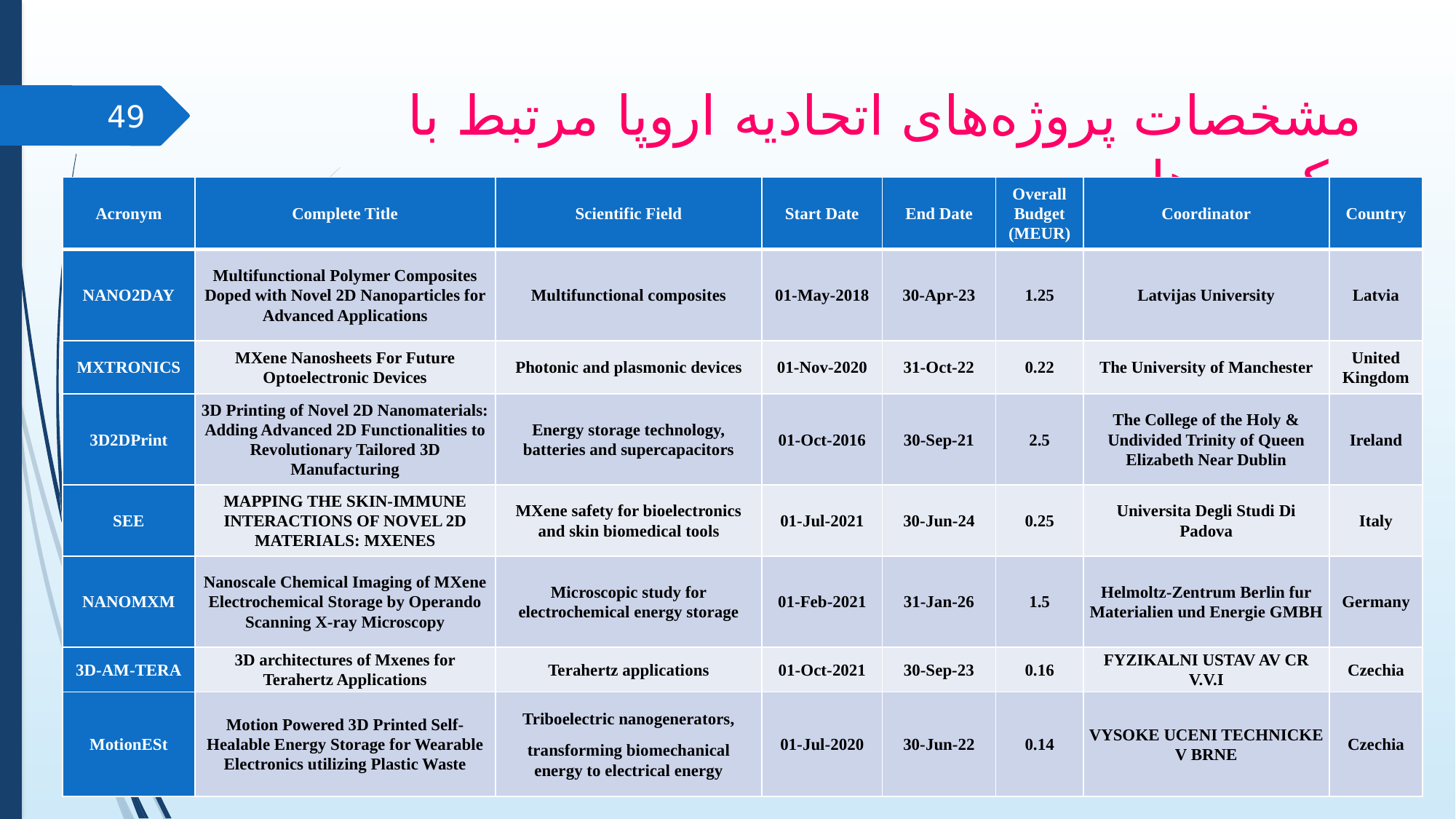

# مشخصات پروژه‌های اتحادیه اروپا مرتبط با مکسین‌ها
49
| Acronym | Complete Title | Scientific Field | Start Date | End Date | Overall Budget (MEUR) | Coordinator | Country |
| --- | --- | --- | --- | --- | --- | --- | --- |
| NANO2DAY | Multifunctional Polymer Composites Doped with Novel 2D Nanoparticles for Advanced Applications | Multifunctional composites | 01-May-2018 | 30-Apr-23 | 1.25 | Latvijas University | Latvia |
| MXTRONICS | MXene Nanosheets For Future Optoelectronic Devices | Photonic and plasmonic devices | 01-Nov-2020 | 31-Oct-22 | 0.22 | The University of Manchester | United Kingdom |
| 3D2DPrint | 3D Printing of Novel 2D Nanomaterials: Adding Advanced 2D Functionalities to Revolutionary Tailored 3D Manufacturing | Energy storage technology, batteries and supercapacitors | 01-Oct-2016 | 30-Sep-21 | 2.5 | The College of the Holy & Undivided Trinity of Queen Elizabeth Near Dublin | Ireland |
| SEE | MAPPING THE SKIN-IMMUNE INTERACTIONS OF NOVEL 2D MATERIALS: MXENES | MXene safety for bioelectronics and skin biomedical tools | 01-Jul-2021 | 30-Jun-24 | 0.25 | Universita Degli Studi Di Padova | Italy |
| NANOMXM | Nanoscale Chemical Imaging of MXene Electrochemical Storage by Operando Scanning X-ray Microscopy | Microscopic study for electrochemical energy storage | 01-Feb-2021 | 31-Jan-26 | 1.5 | Helmoltz-Zentrum Berlin fur Materialien und Energie GMBH | Germany |
| 3D-AM-TERA | 3D architectures of Mxenes for Terahertz Applications | Terahertz applications | 01-Oct-2021 | 30-Sep-23 | 0.16 | FYZIKALNI USTAV AV CR V.V.I | Czechia |
| MotionESt | Motion Powered 3D Printed Self-Healable Energy Storage for Wearable Electronics utilizing Plastic Waste | Triboelectric nanogenerators, transforming biomechanical energy to electrical energy | 01-Jul-2020 | 30-Jun-22 | 0.14 | VYSOKE UCENI TECHNICKE V BRNE | Czechia |